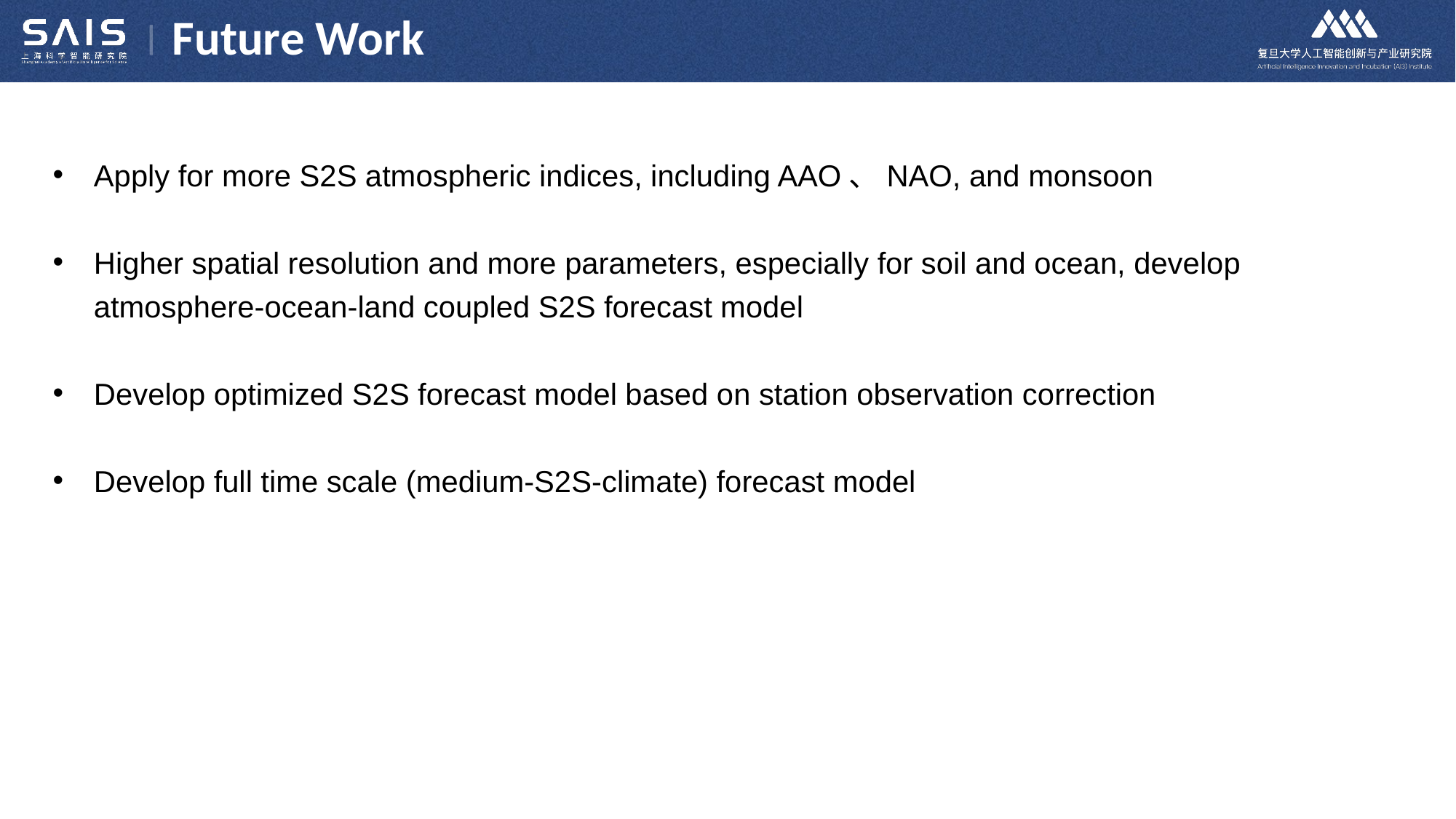

# Future Work
Apply for more S2S atmospheric indices, including AAO、NAO, and monsoon

Higher spatial resolution and more parameters, especially for soil and ocean, develop atmosphere-ocean-land coupled S2S forecast model

Develop optimized S2S forecast model based on station observation correction

Develop full time scale (medium-S2S-climate) forecast model
Renewable energy